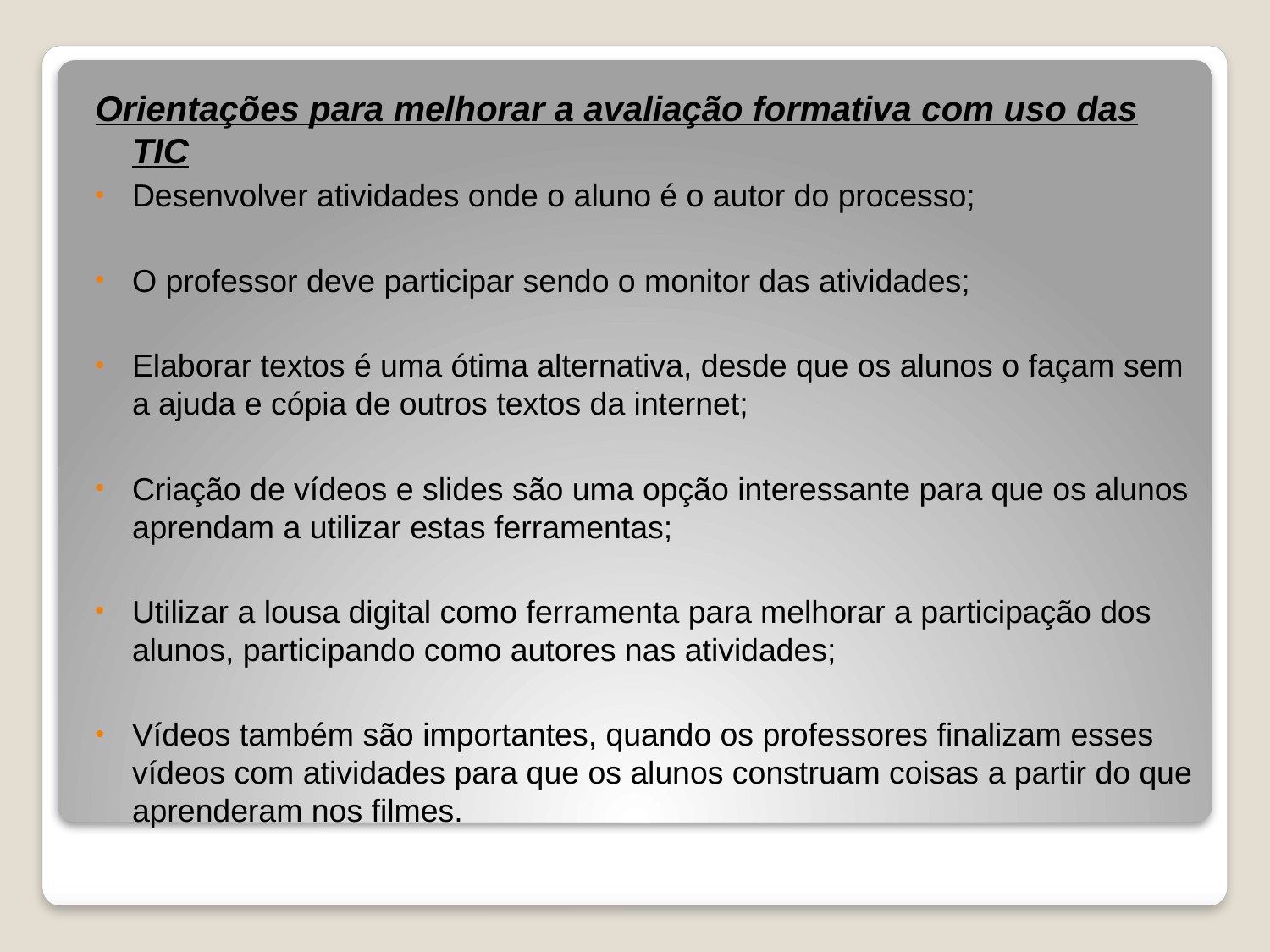

Orientações para melhorar a avaliação formativa com uso das TIC
Desenvolver atividades onde o aluno é o autor do processo;

O professor deve participar sendo o monitor das atividades;

Elaborar textos é uma ótima alternativa, desde que os alunos o façam sem a ajuda e cópia de outros textos da internet;

Criação de vídeos e slides são uma opção interessante para que os alunos aprendam a utilizar estas ferramentas;

Utilizar a lousa digital como ferramenta para melhorar a participação dos alunos, participando como autores nas atividades;

Vídeos também são importantes, quando os professores finalizam esses vídeos com atividades para que os alunos construam coisas a partir do que aprenderam nos filmes.